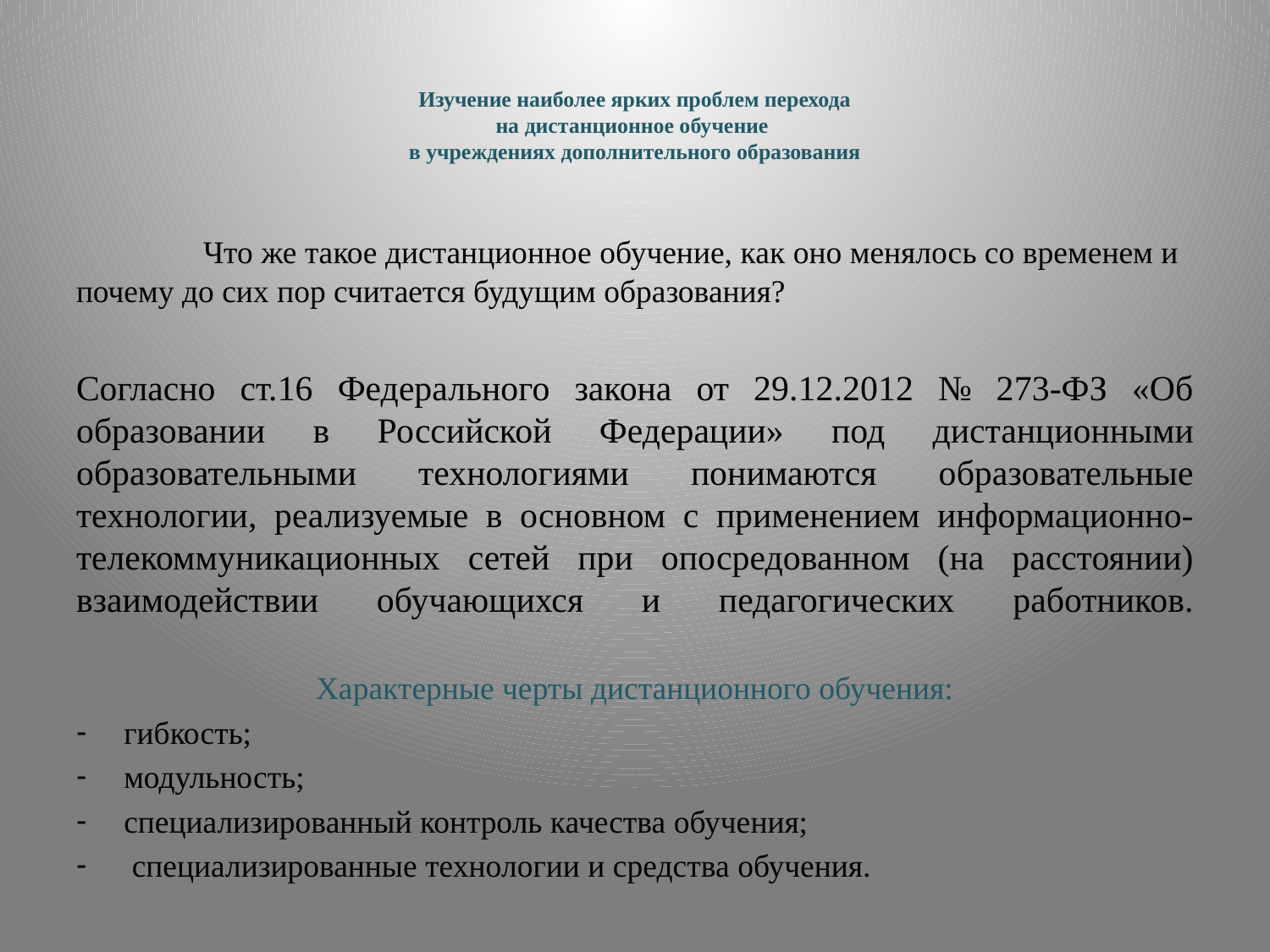

# Изучение наиболее ярких проблем перехода на дистанционное обучение в учреждениях дополнительного образования
	Что же такое дистанционное обучение, как оно менялось со временем и почему до сих пор считается будущим образования?

Согласно ст.16 Федерального закона от 29.12.2012 № 273-ФЗ «Об образовании в Российской Федерации» под дистанционными образовательными технологиями понимаются образовательные технологии, реализуемые в основном с применением информационно-телекоммуникационных сетей при опосредованном (на расстоянии) взаимодействии обучающихся и педагогических работников.
Характерные черты дистанционного обучения:
гибкость;
модульность;
специализированный контроль качества обучения;
 специализированные технологии и средства обучения.